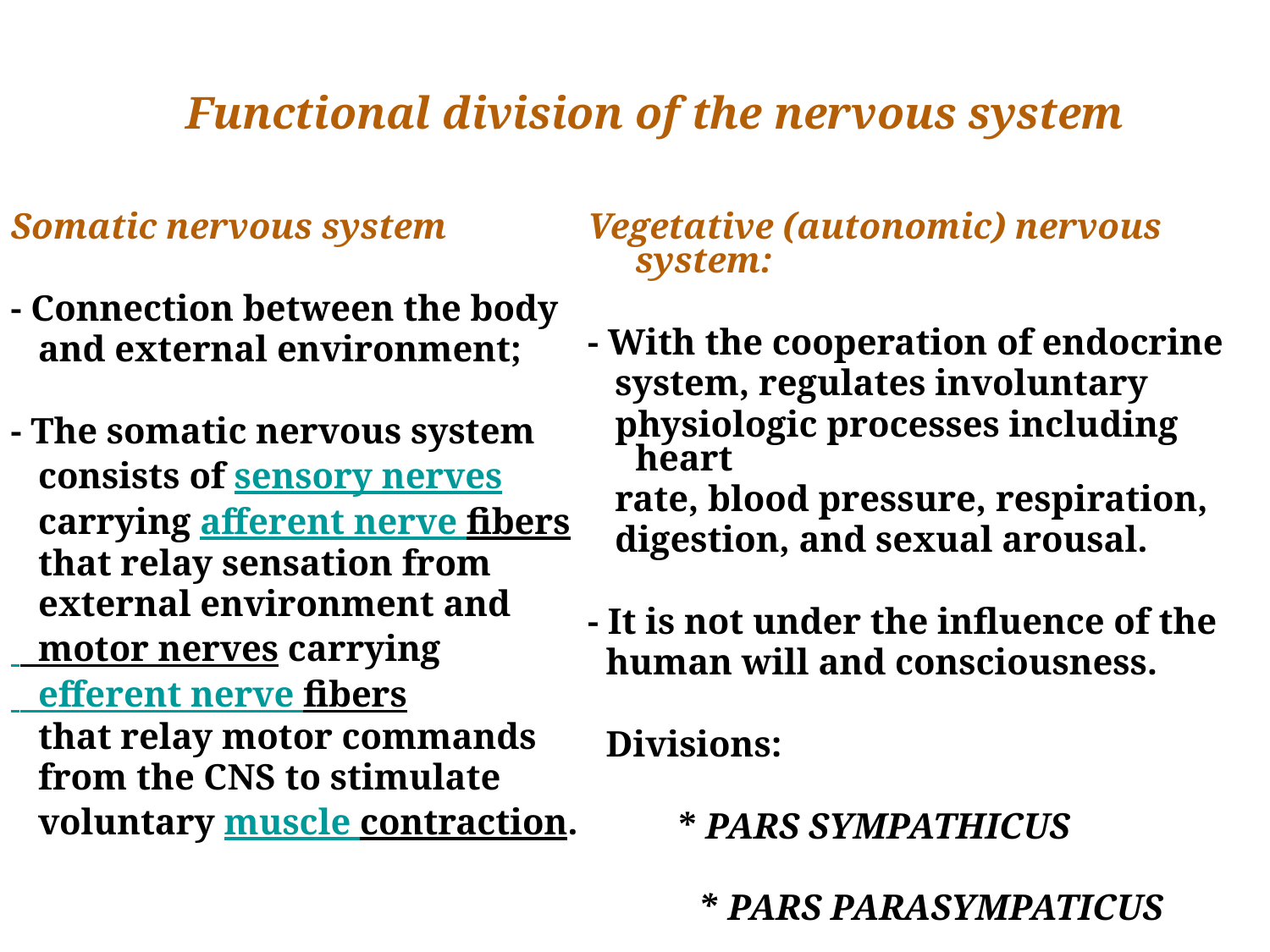

Functional division of the nervous system
Somatic nervous system

- Connection between the body
   and external environment;

- The somatic nervous system
   consists of sensory nerves
   carrying afferent nerve fibers
   that relay sensation from
   external environment and
   motor nerves carrying
   efferent nerve fibers
   that relay motor commands
   from the CNS to stimulate
   voluntary muscle contraction.
Vegetative (autonomic) nervous system:

- With the cooperation of endocrine
   system, regulates involuntary
   physiologic processes including heart
   rate, blood pressure, respiration,
   digestion, and sexual arousal.

- It is not under the influence of the
  human will and consciousness.

  Divisions:

          * PARS SYMPATHICUS

            * PARS PARASYMPATICUS